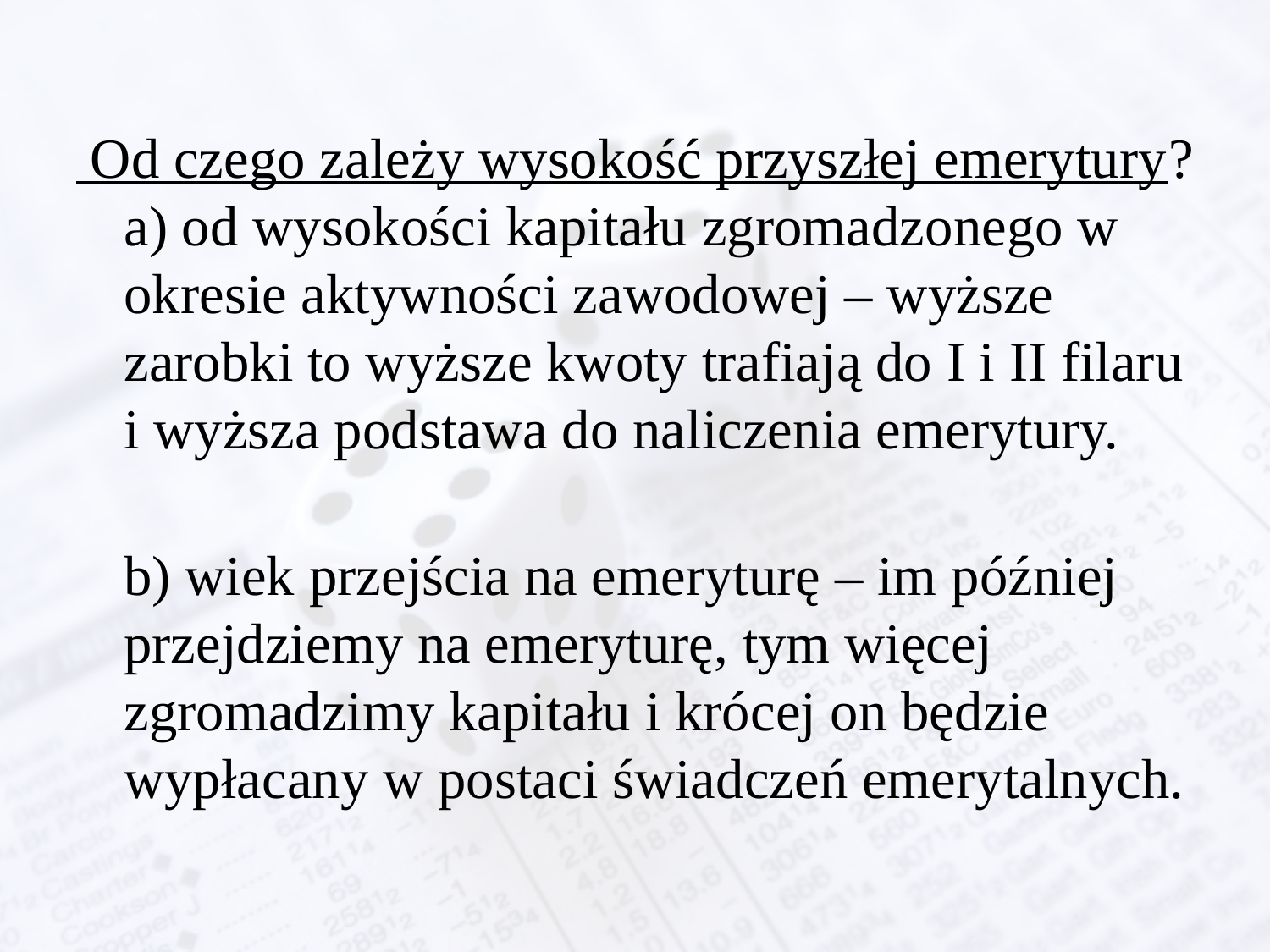

Od czego zależy wysokość przyszłej emerytury?
a) od wysokości kapitału zgromadzonego w okresie aktywności zawodowej – wyższe zarobki to wyższe kwoty trafiają do I i II filaru i wyższa podstawa do naliczenia emerytury.
b) wiek przejścia na emeryturę – im później przejdziemy na emeryturę, tym więcej zgromadzimy kapitału i krócej on będzie wypłacany w postaci świadczeń emerytalnych.
#